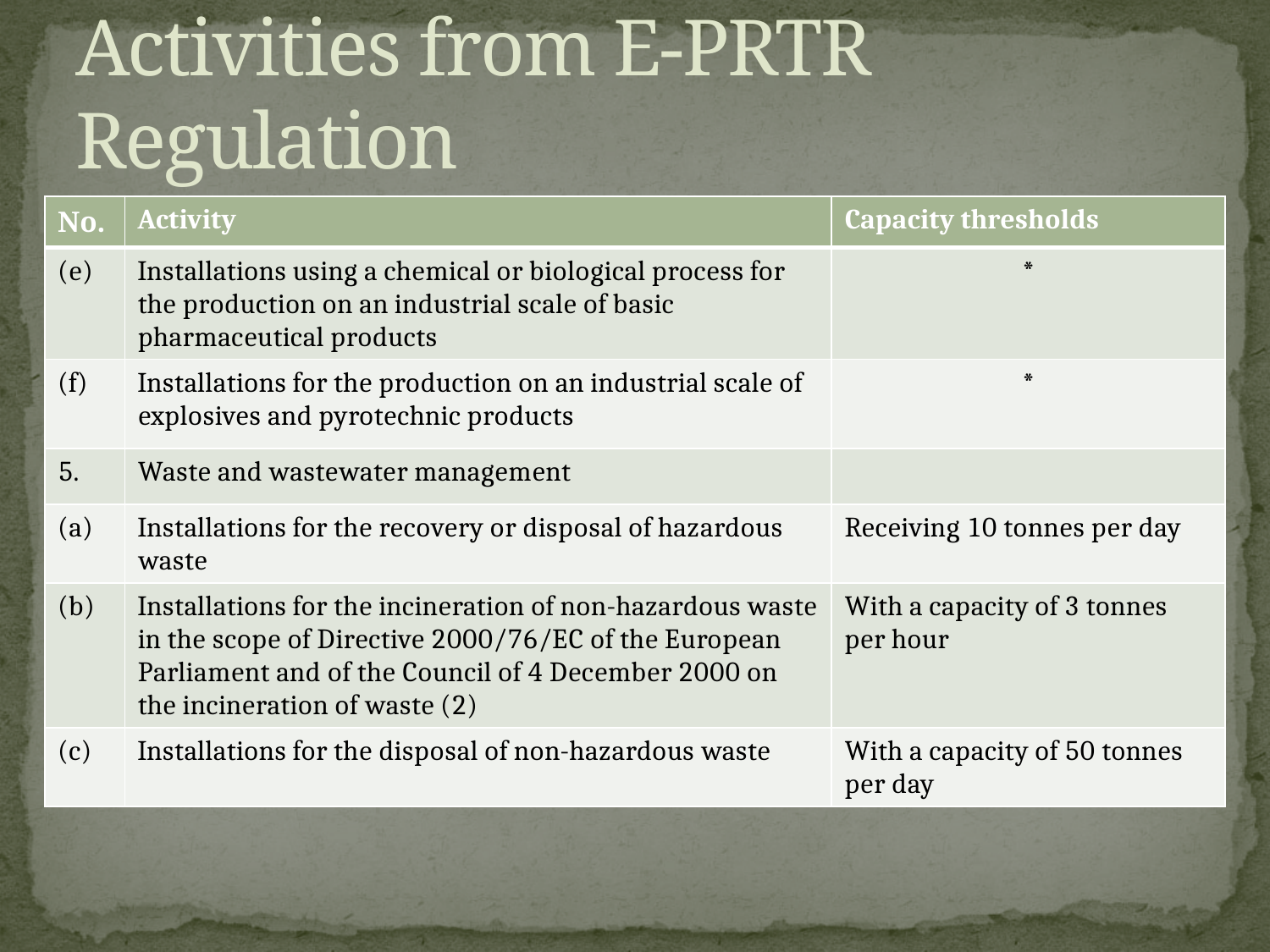

# Activities from E-PRTR Regulation
| No. | Activity | Capacity thresholds |
| --- | --- | --- |
| (e) | Installations using a chemical or biological process for the production on an industrial scale of basic pharmaceutical products | \* |
| (f) | Installations for the production on an industrial scale of explosives and pyrotechnic products | \* |
| 5. | Waste and wastewater management |  |
| (a) | Installations for the recovery or disposal of hazardous waste | Receiving 10 tonnes per day |
| (b) | Installations for the incineration of non-hazardous waste in the scope of Directive 2000/76/EC of the European Parliament and of the Council of 4 December 2000 on the incineration of waste (2) | With a capacity of 3 tonnes per hour |
| (c) | Installations for the disposal of non-hazardous waste | With a capacity of 50 tonnes per day |